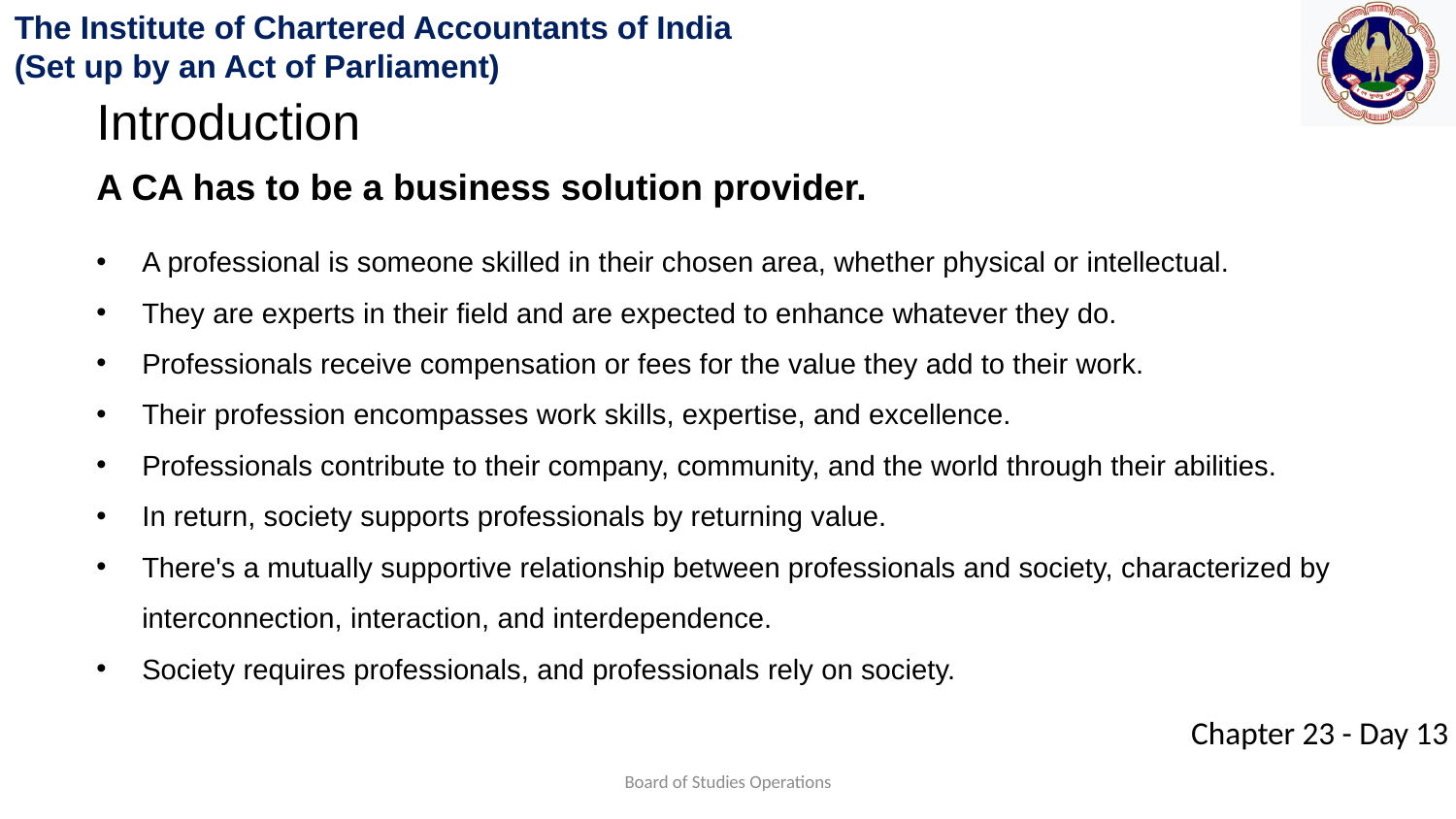

Introduction
A CA has to be a business solution provider.
A professional is someone skilled in their chosen area, whether physical or intellectual.
They are experts in their field and are expected to enhance whatever they do.
Professionals receive compensation or fees for the value they add to their work.
Their profession encompasses work skills, expertise, and excellence.
Professionals contribute to their company, community, and the world through their abilities.
In return, society supports professionals by returning value.
There's a mutually supportive relationship between professionals and society, characterized by interconnection, interaction, and interdependence.
Society requires professionals, and professionals rely on society.
Board of Studies Operations